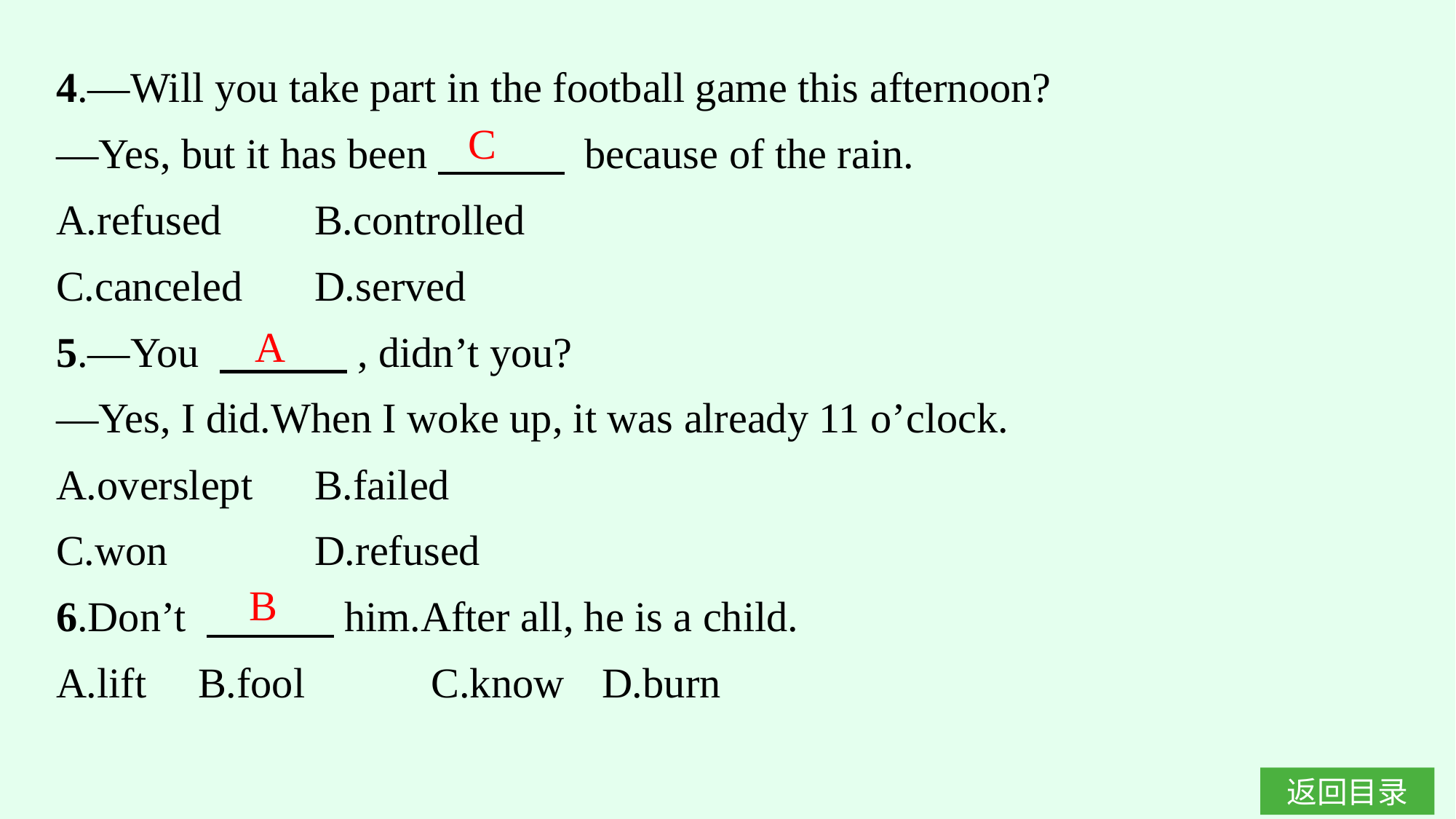

4.—Will you take part in the football game this afternoon?
—Yes, but it has been　　　 because of the rain.
A.refused	B.controlled
C.canceled	D.served
5.—You 　　　, didn’t you?
—Yes, I did.When I woke up, it was already 11 o’clock.
A.overslept	B.failed
C.won		D.refused
6.Don’t 　　　him.After all, he is a child.
A.lift	B.fool		C.know	D.burn
C
A
B